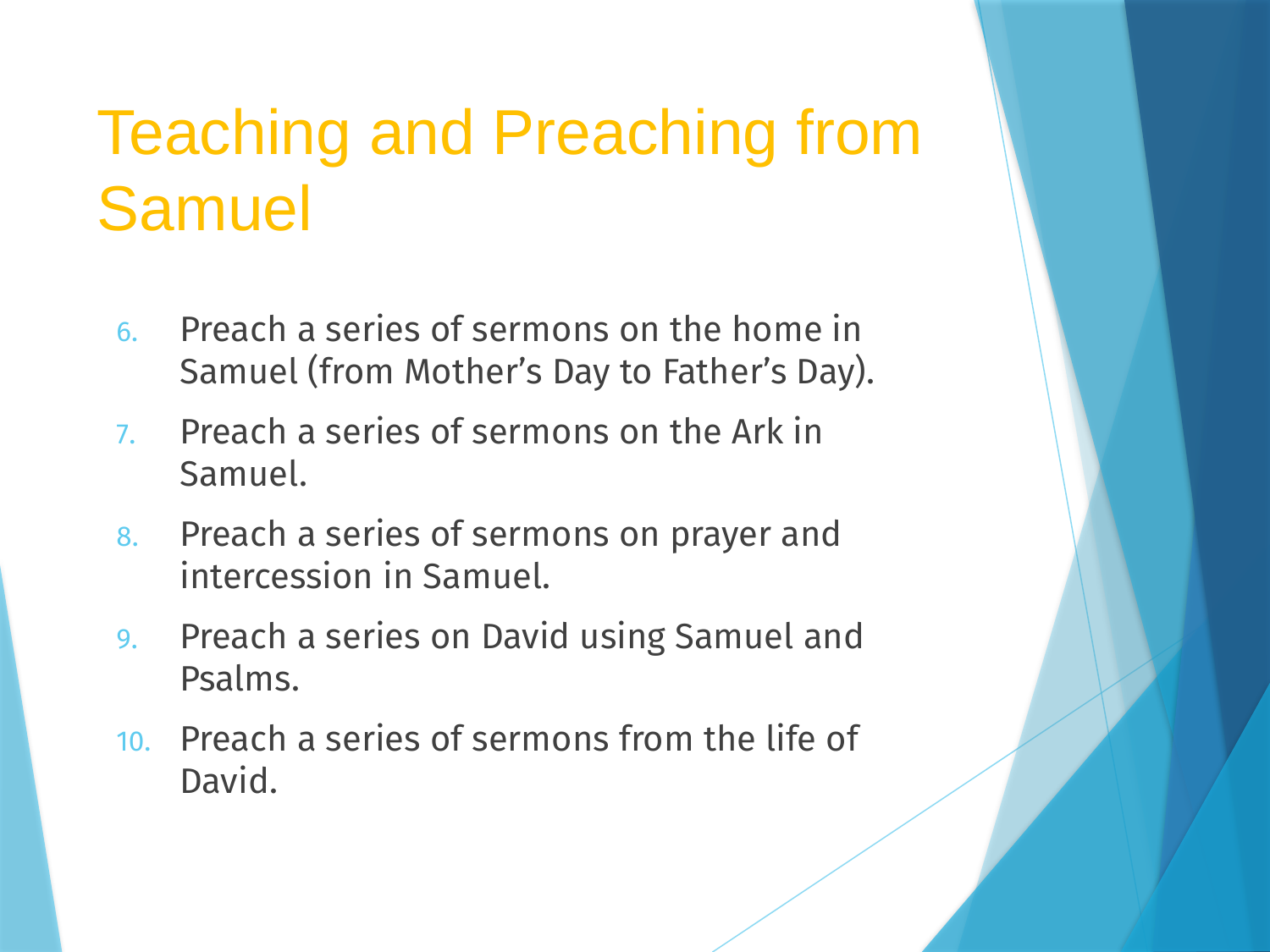

# Teaching and Preaching from Samuel
Preach a series of sermons on the home in Samuel (from Mother’s Day to Father’s Day).
Preach a series of sermons on the Ark in Samuel.
Preach a series of sermons on prayer and intercession in Samuel.
Preach a series on David using Samuel and Psalms.
Preach a series of sermons from the life of David.